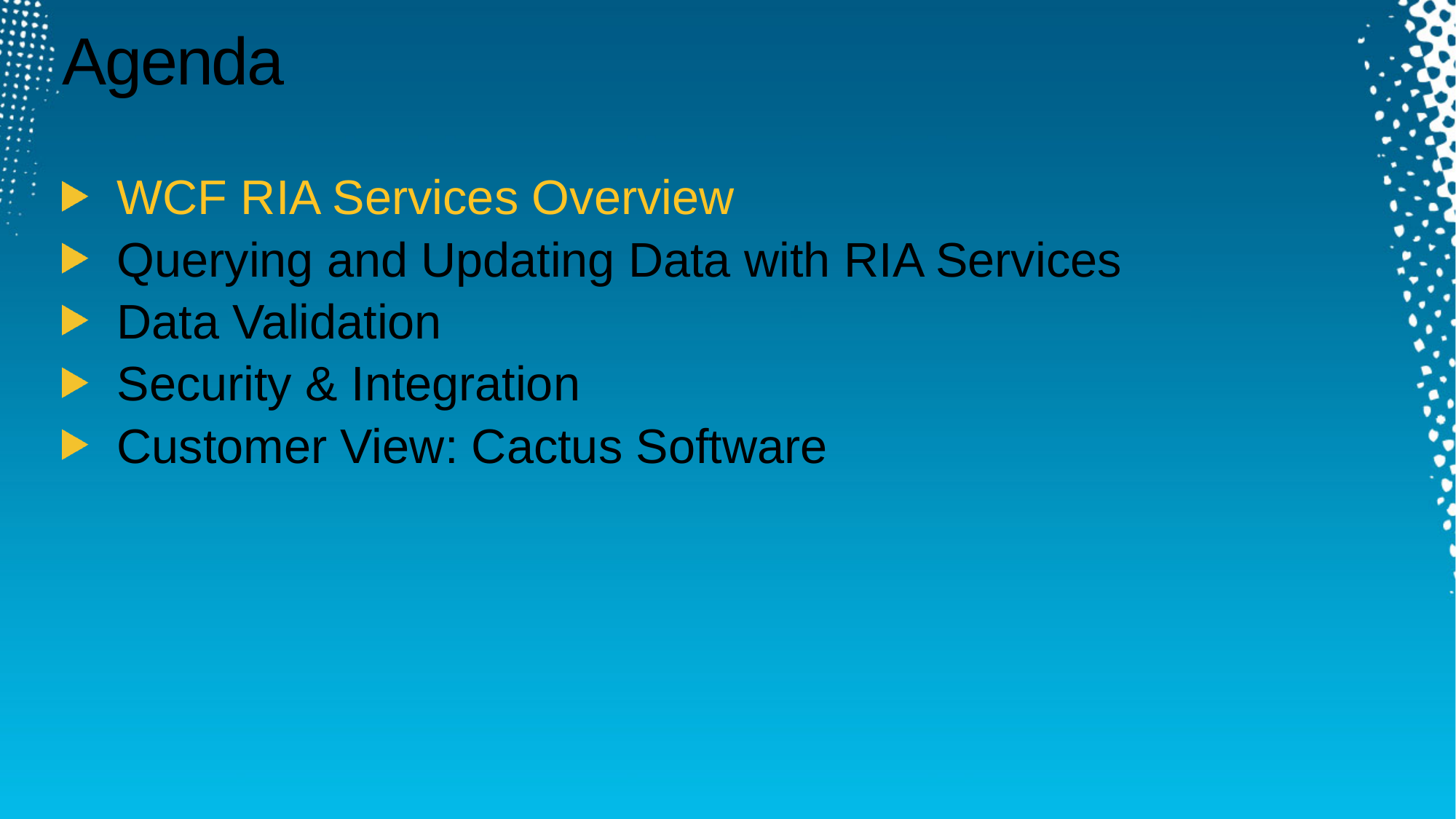

# Agenda
WCF RIA Services Overview
Querying and Updating Data with RIA Services
Data Validation
Security & Integration
Customer View: Cactus Software